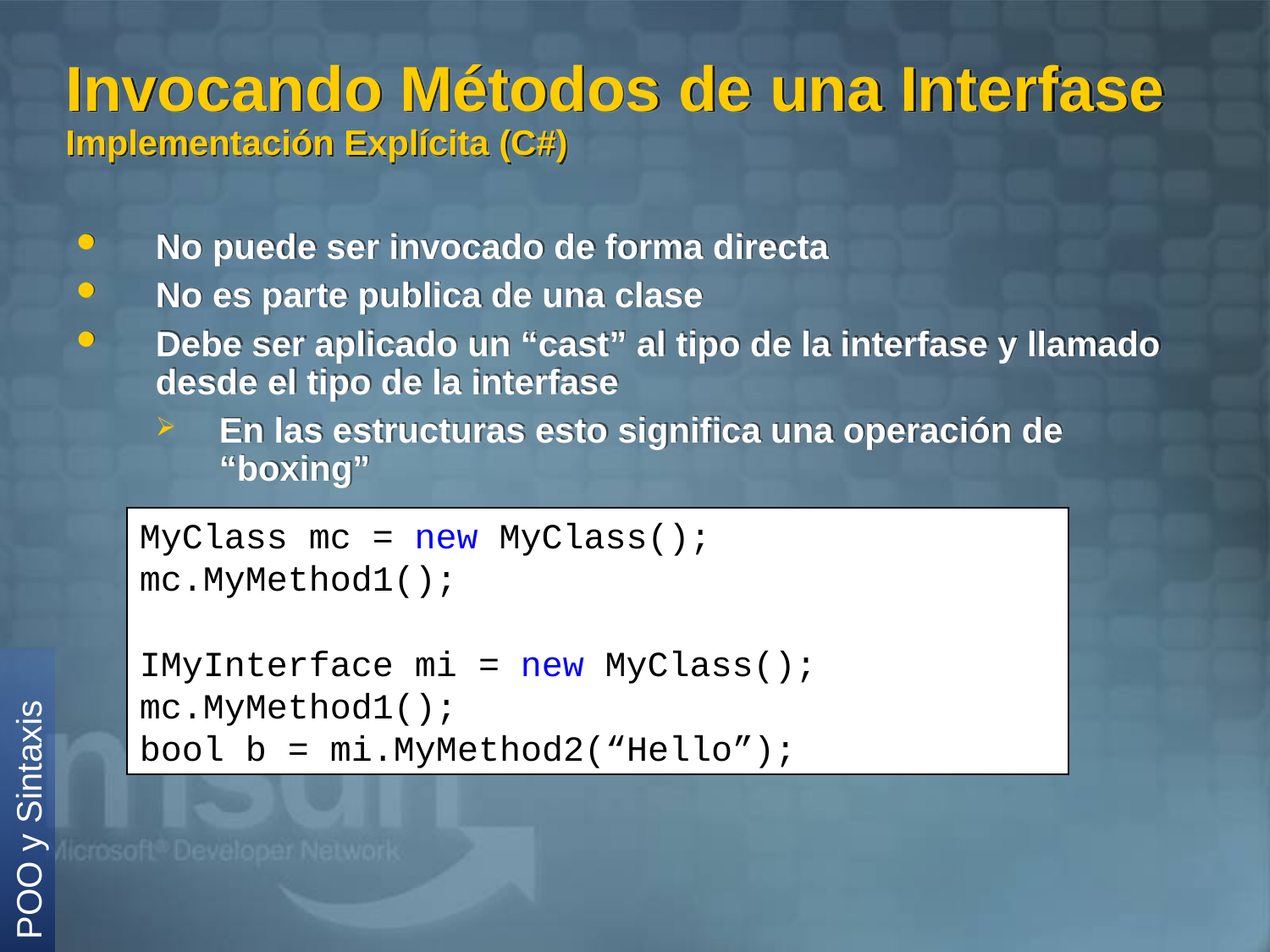

# Invocando Métodos de una Interfase Implementación Explícita (C#)
No puede ser invocado de forma directa
No es parte publica de una clase
Debe ser aplicado un “cast” al tipo de la interfase y llamado desde el tipo de la interfase
En las estructuras esto significa una operación de “boxing”
MyClass mc = new MyClass();
mc.MyMethod1();

IMyInterface mi = new MyClass();
mc.MyMethod1();
bool b = mi.MyMethod2(“Hello”);
POO y Sintaxis